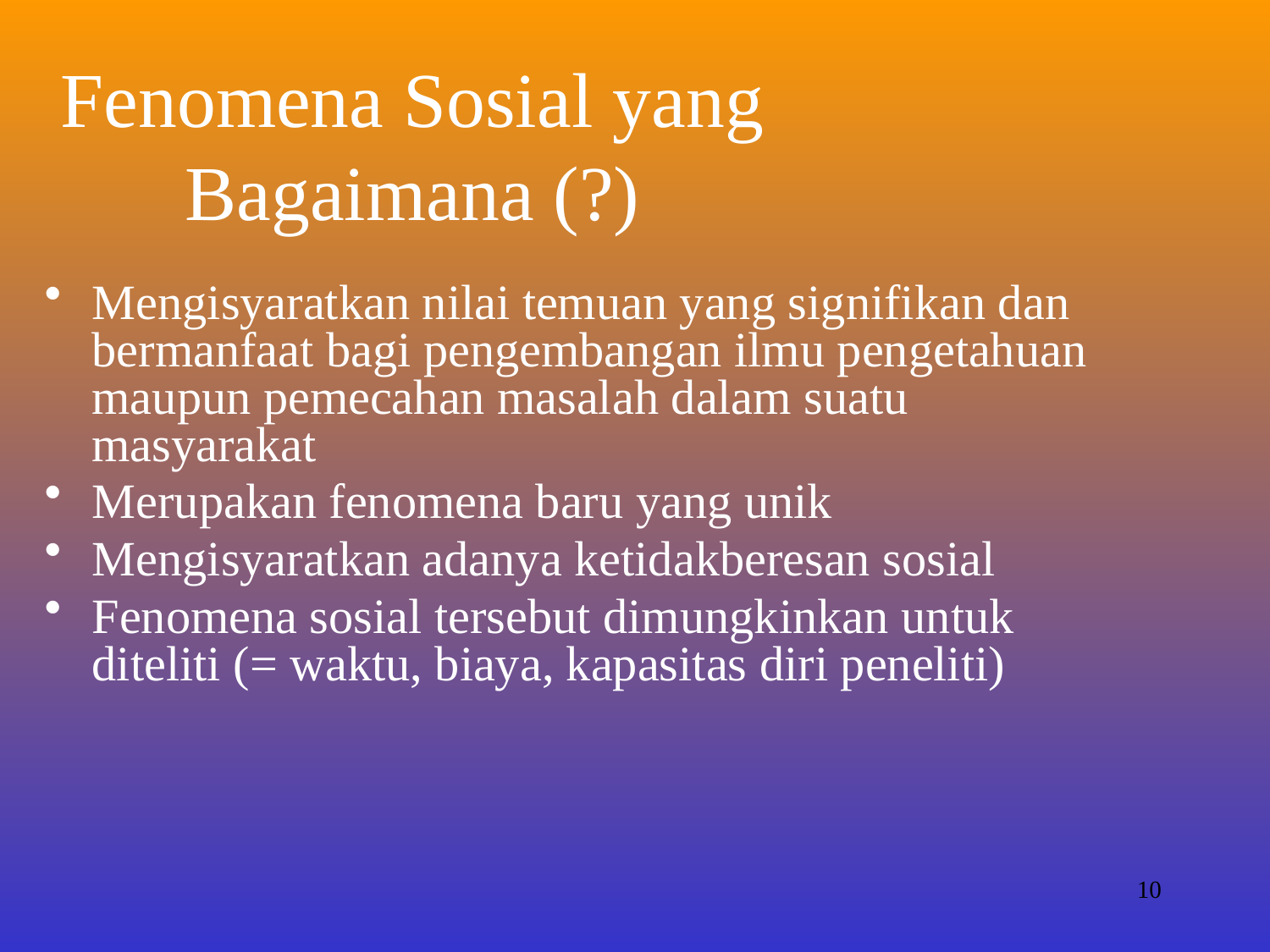

# Fenomena Sosial yang Bagaimana (?)
Mengisyaratkan nilai temuan yang signifikan dan bermanfaat bagi pengembangan ilmu pengetahuan maupun pemecahan masalah dalam suatu masyarakat
Merupakan fenomena baru yang unik
Mengisyaratkan adanya ketidakberesan sosial
Fenomena sosial tersebut dimungkinkan untuk diteliti (= waktu, biaya, kapasitas diri peneliti)
10